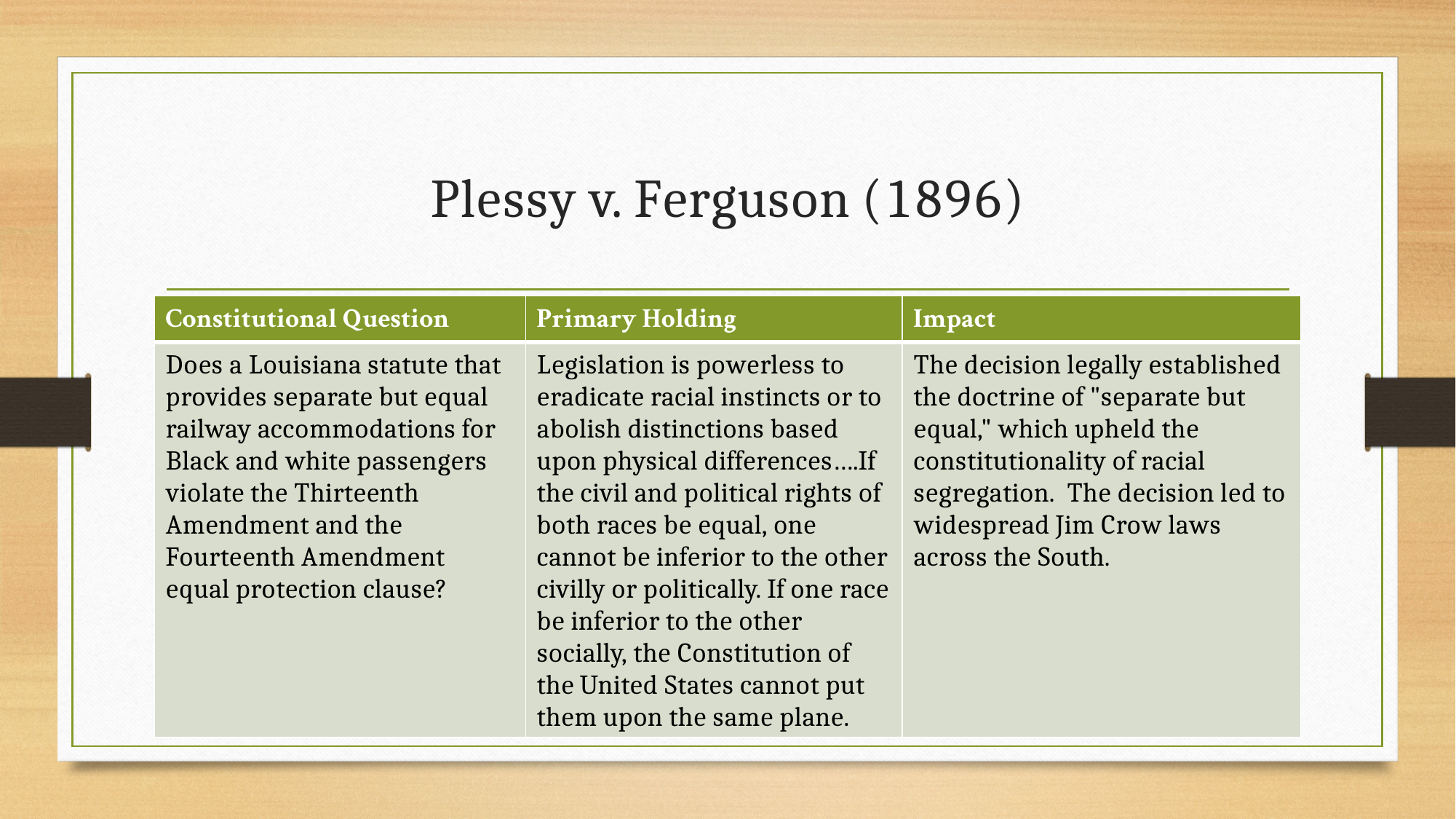

# Plessy v. Ferguson (1896)
| Constitutional Question | Primary Holding | Impact |
| --- | --- | --- |
| Does a Louisiana statute that provides separate but equal railway accommodations for Black and white passengers violate the Thirteenth Amendment and the Fourteenth Amendment equal protection clause? | Legislation is powerless to eradicate racial instincts or to abolish distinctions based upon physical differences….If the civil and political rights of both races be equal, one cannot be inferior to the other civilly or politically. If one race be inferior to the other socially, the Constitution of the United States cannot put them upon the same plane. | The decision legally established the doctrine of "separate but equal," which upheld the constitutionality of racial segregation. The decision led to widespread Jim Crow laws across the South. |